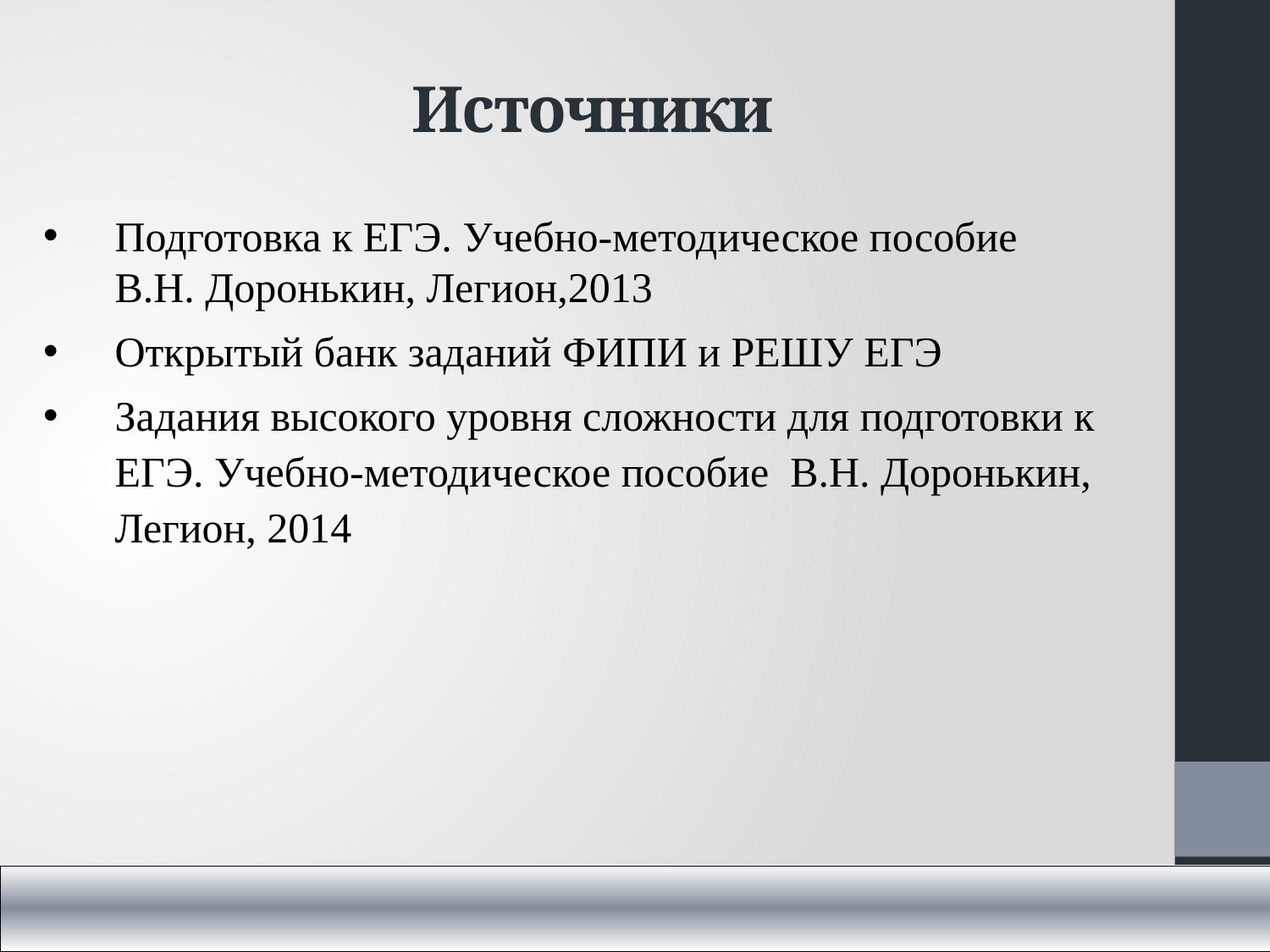

Источники
Подготовка к ЕГЭ. Учебно-методическое пособие     В.Н. Доронькин, Легион,2013
Открытый банк заданий ФИПИ и РЕШУ ЕГЭ
Задания высокого уровня сложности для подготовки к ЕГЭ. Учебно-методическое пособие  В.Н. Доронькин, Легион, 2014

Задание